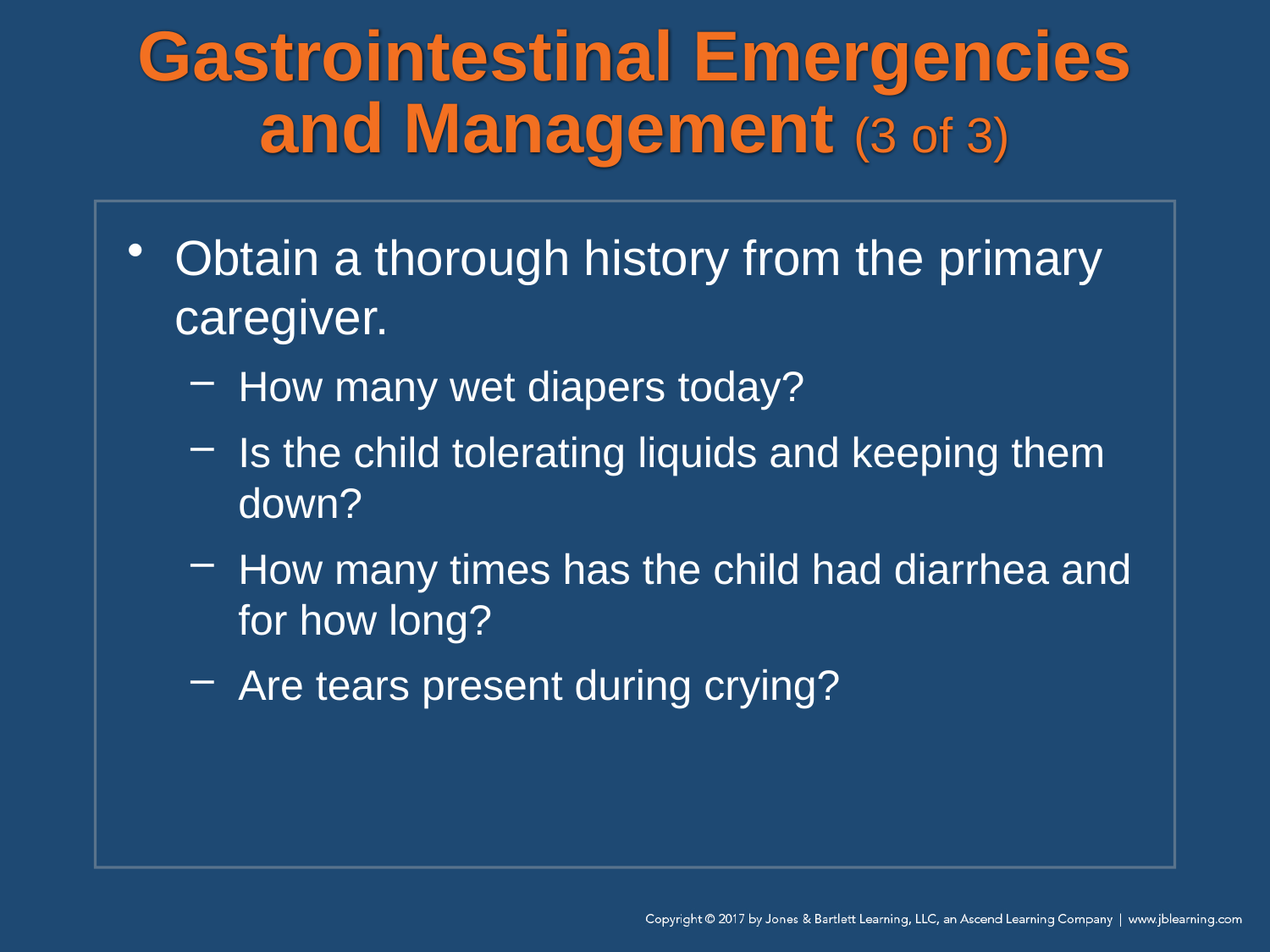

# Gastrointestinal Emergencies and Management (3 of 3)
Obtain a thorough history from the primary caregiver.
How many wet diapers today?
Is the child tolerating liquids and keeping them down?
How many times has the child had diarrhea and for how long?
Are tears present during crying?